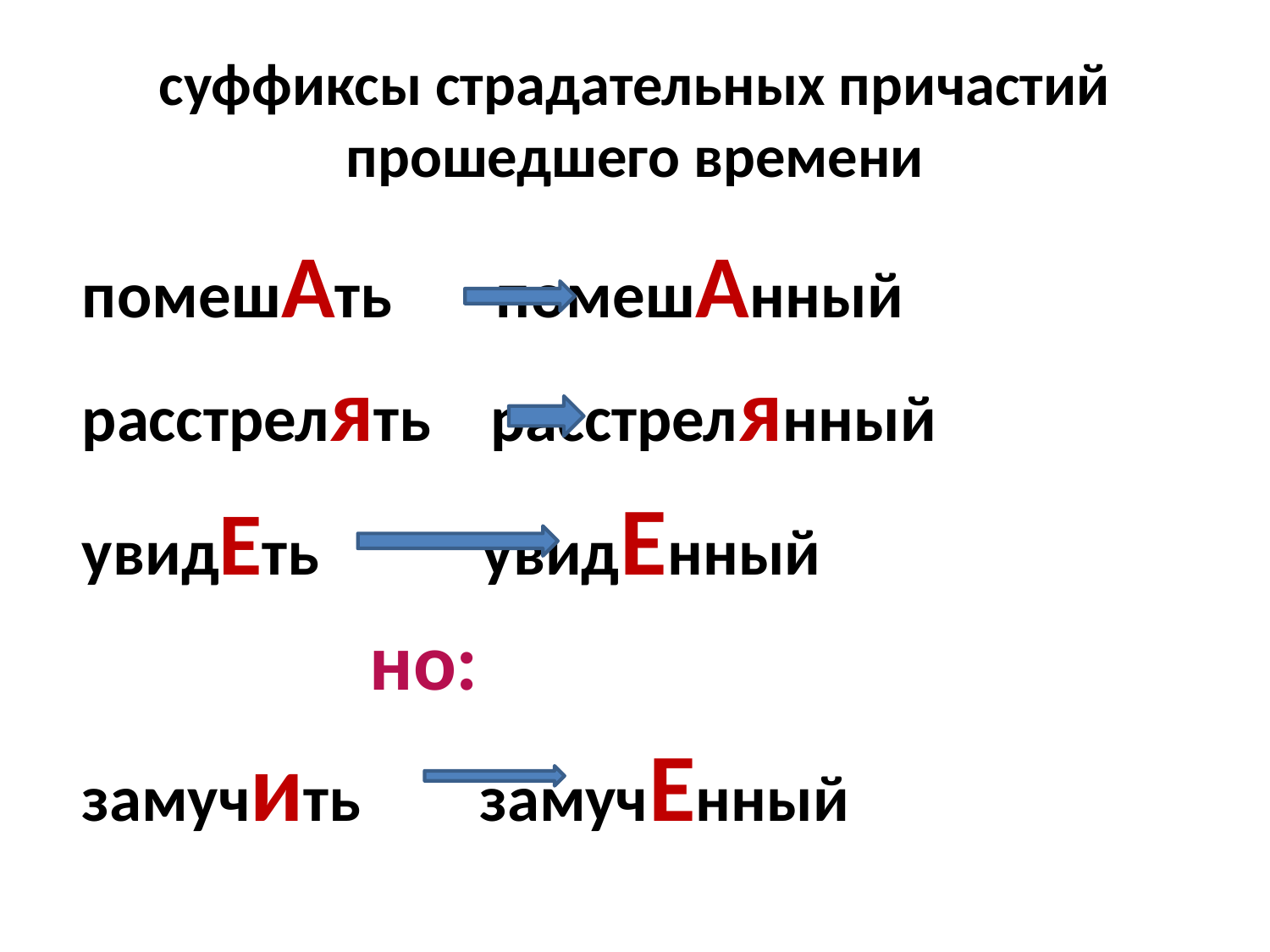

# суффиксы страдательных причастий прошедшего времени
помешАть       помешАнный
расстрелять    расстрелянный
увидЕть           увидЕнный
                но:
замучить        замучЕнный